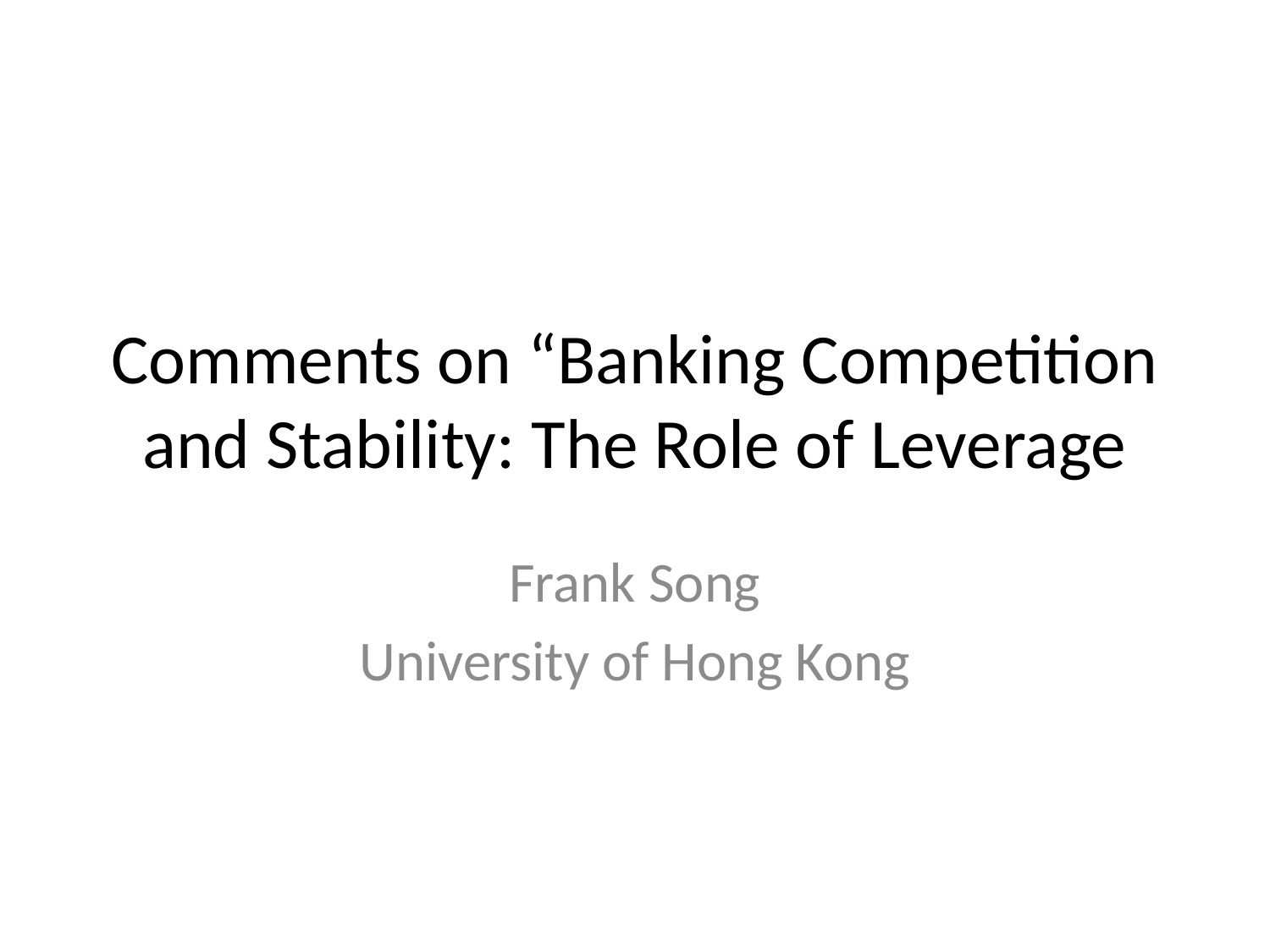

# Comments on “Banking Competition and Stability: The Role of Leverage
Frank Song
University of Hong Kong